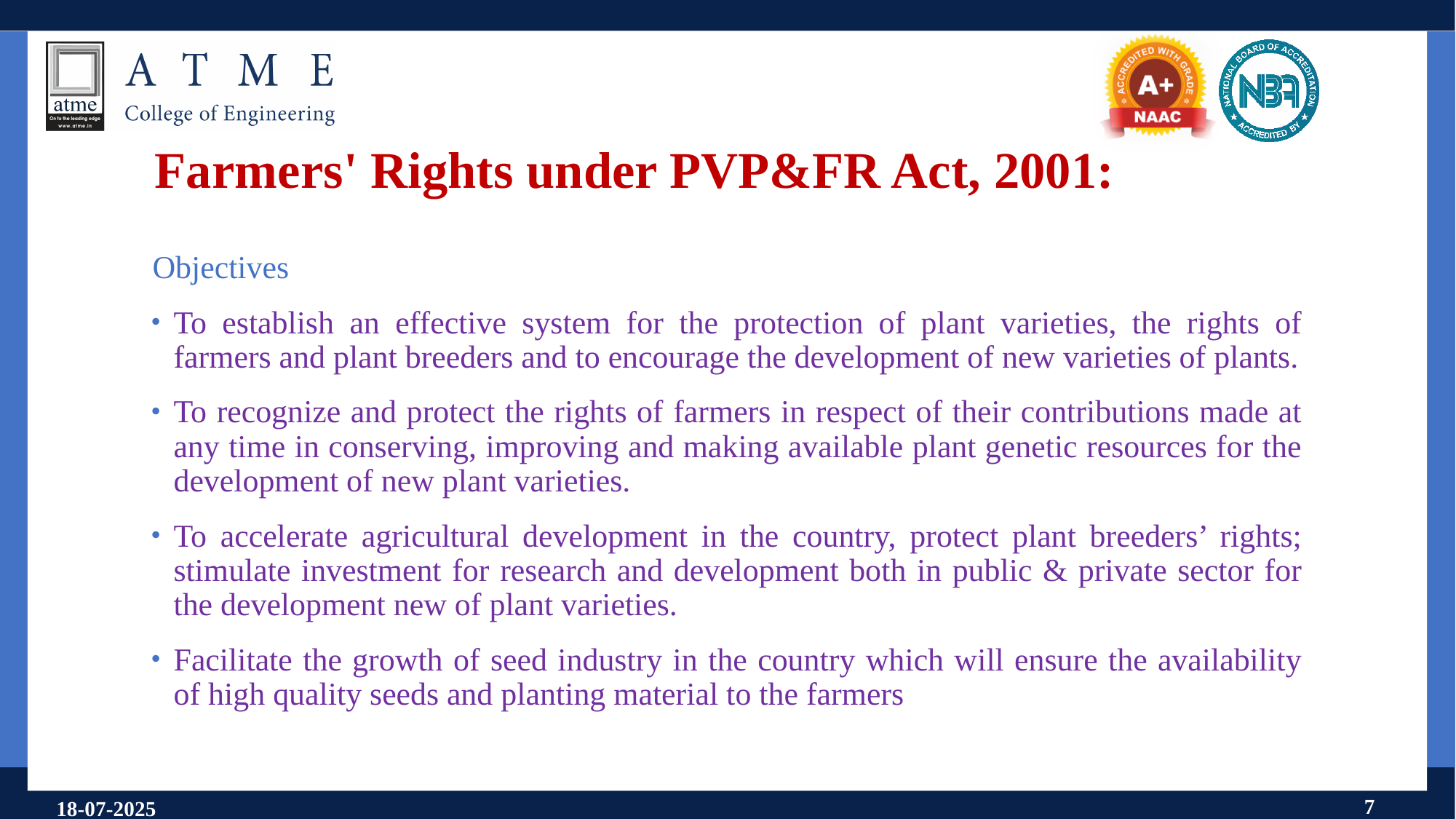

# Farmers' Rights under PVP&FR Act, 2001:
Objectives
To establish an effective system for the protection of plant varieties, the rights of farmers and plant breeders and to encourage the development of new varieties of plants.
To recognize and protect the rights of farmers in respect of their contributions made at any time in conserving, improving and making available plant genetic resources for the development of new plant varieties.
To accelerate agricultural development in the country, protect plant breeders’ rights; stimulate investment for research and development both in public & private sector for the development new of plant varieties.
Facilitate the growth of seed industry in the country which will ensure the availability of high quality seeds and planting material to the farmers

7
18-07-2025